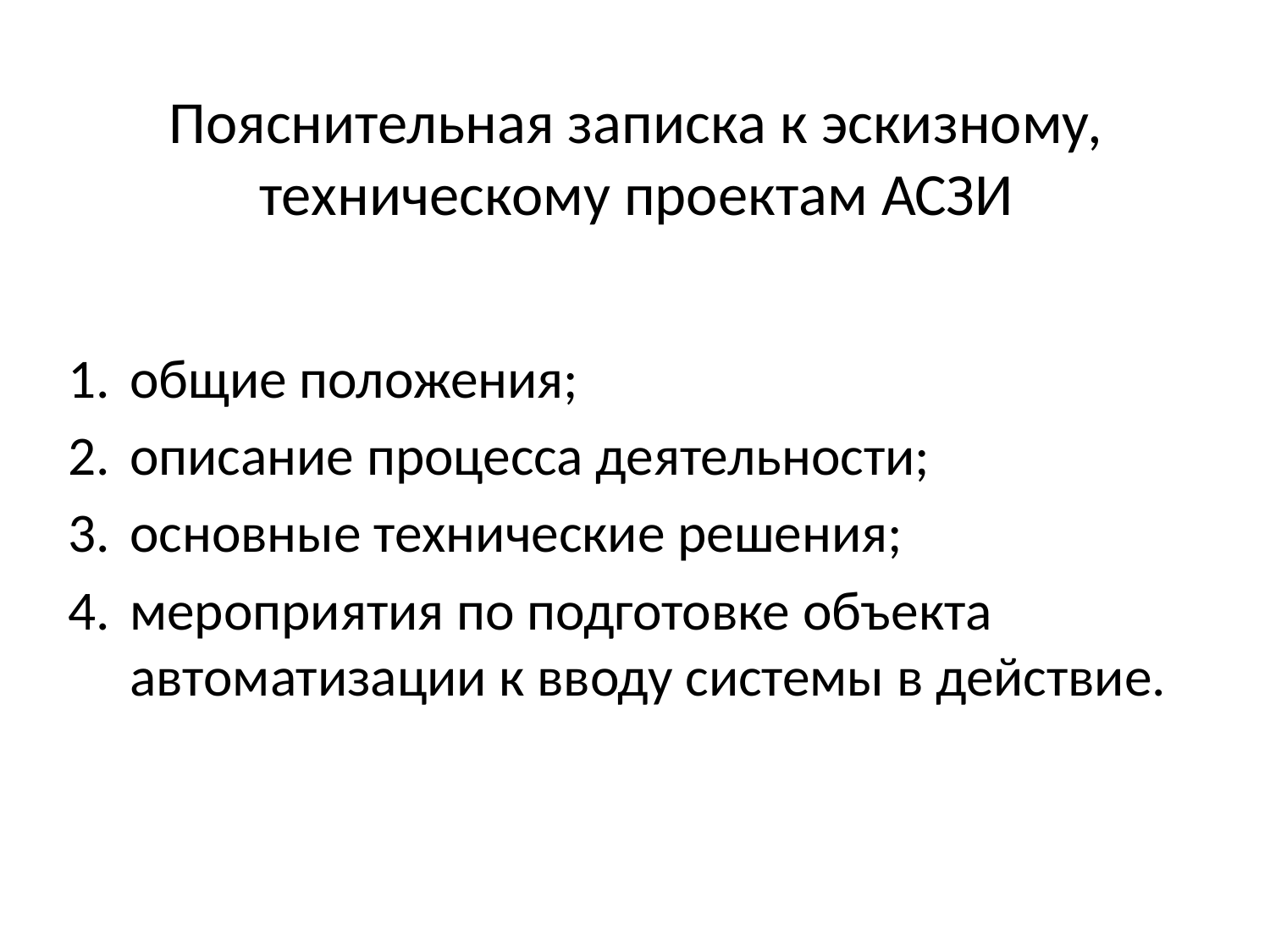

# Пояснительная записка к эскизному, техническому проектам АСЗИ
общие положения;
описание процесса деятельности;
основные технические решения;
мероприятия по подготовке объекта автоматизации к вводу системы в действие.